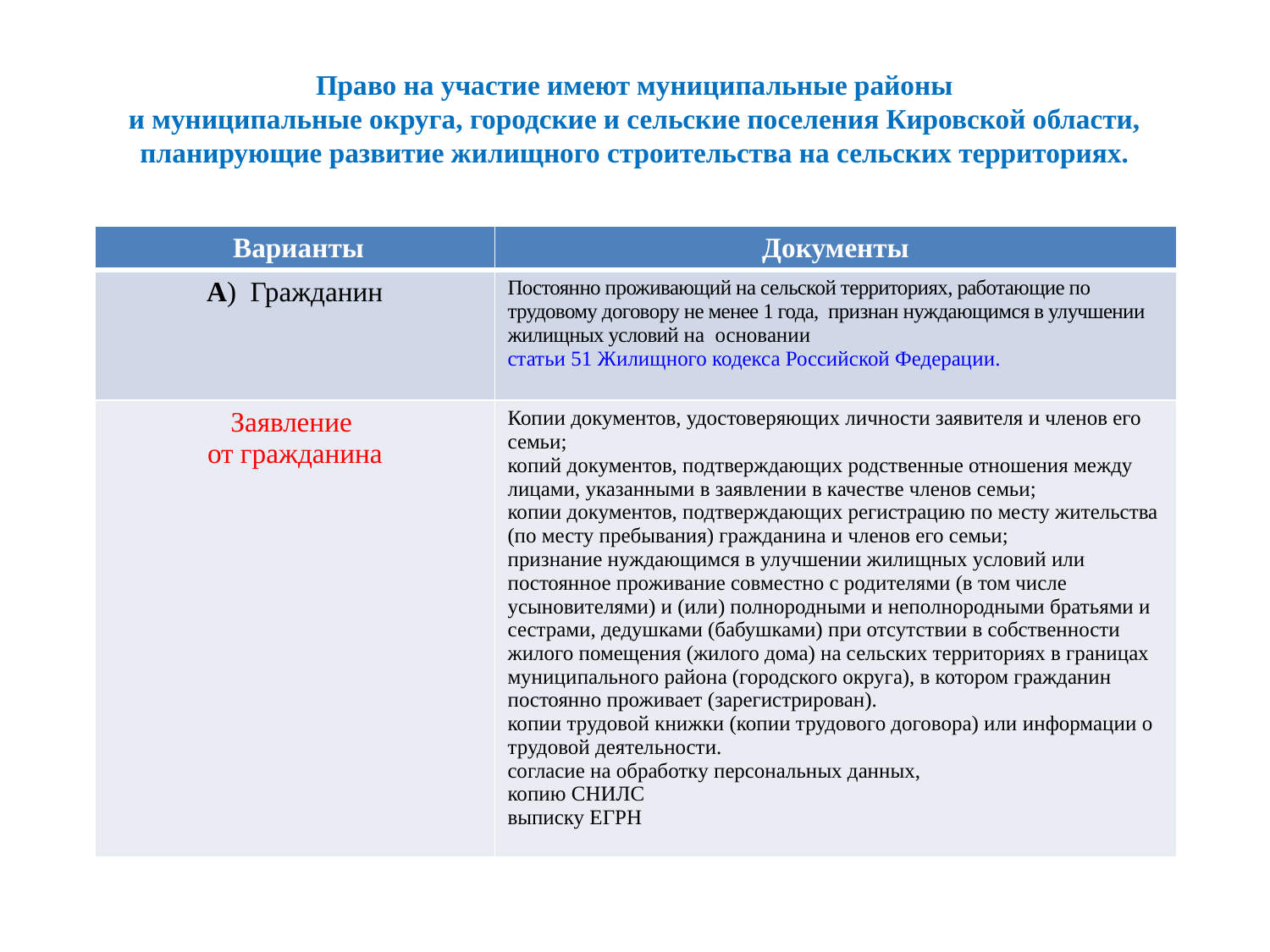

# Право на участие имеют муниципальные районы и муниципальные округа, городские и сельские поселения Кировской области, планирующие развитие жилищного строительства на сельских территориях.

| Варианты | Документы |
| --- | --- |
| А) Гражданин | Постоянно проживающий на сельской территориях, работающие по трудовому договору не менее 1 года, признан нуждающимся в улучшении жилищных условий на основании статьи 51 Жилищного кодекса Российской Федерации. |
| Заявление от гражданина | Копии документов, удостоверяющих личности заявителя и членов его семьи; копий документов, подтверждающих родственные отношения между лицами, указанными в заявлении в качестве членов семьи; копии документов, подтверждающих регистрацию по месту жительства (по месту пребывания) гражданина и членов его семьи; признание нуждающимся в улучшении жилищных условий или постоянное проживание совместно с родителями (в том числе усыновителями) и (или) полнородными и неполнородными братьями и сестрами, дедушками (бабушками) при отсутствии в собственности жилого помещения (жилого дома) на сельских территориях в границах муниципального района (городского округа), в котором гражданин постоянно проживает (зарегистрирован). копии трудовой книжки (копии трудового договора) или информации о трудовой деятельности. согласие на обработку персональных данных, копию СНИЛС выписку ЕГРН |